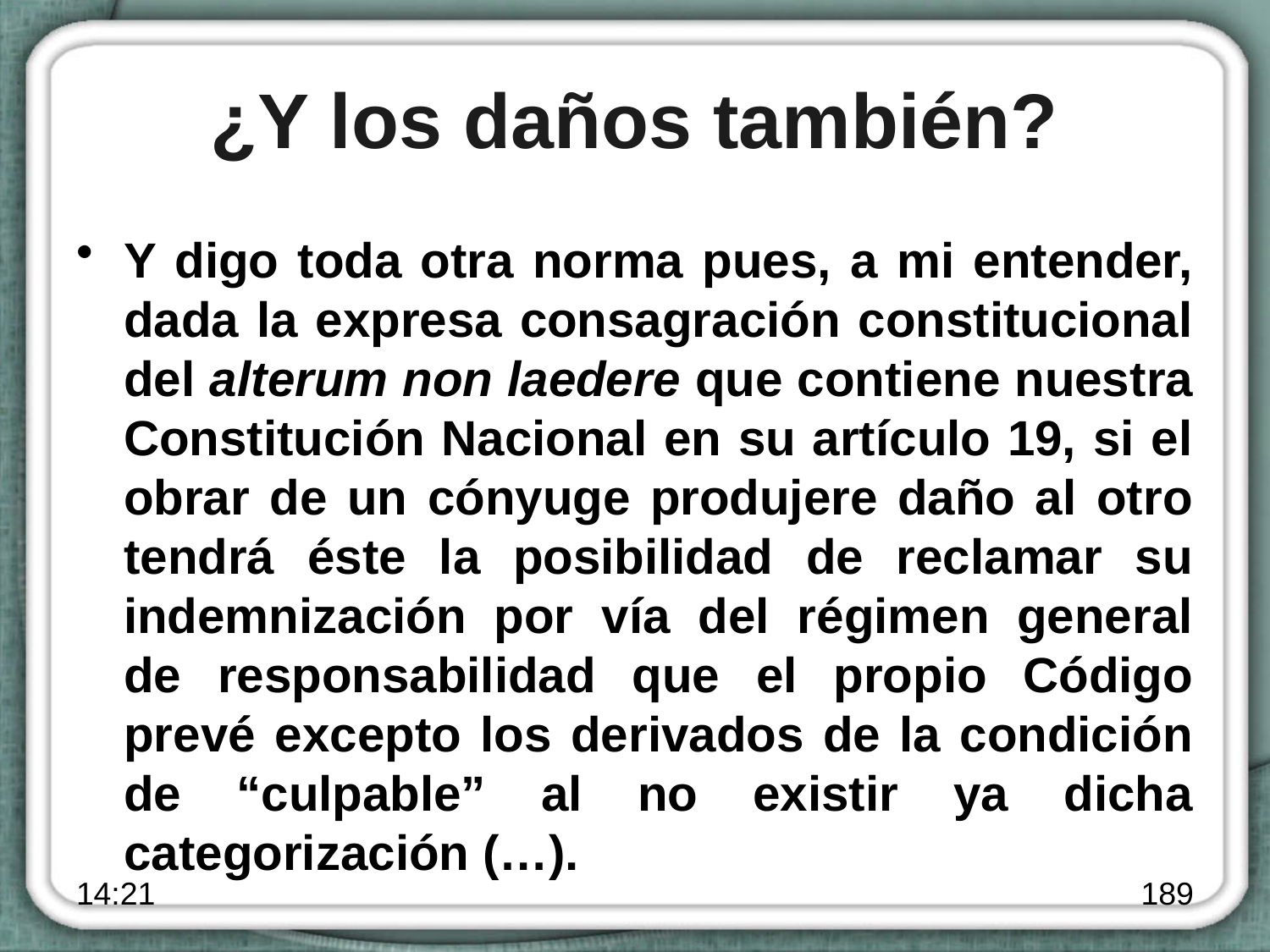

# ¿Y los daños también?
Y digo toda otra norma pues, a mi entender, dada la expresa consagración constitucional del alterum non laedere que contiene nuestra Constitución Nacional en su artículo 19, si el obrar de un cónyuge produjere daño al otro tendrá éste la posibilidad de reclamar su indemnización por vía del régimen general de responsabilidad que el propio Código prevé excepto los derivados de la condición de “culpable” al no existir ya dicha categorización (…).
14:21
189